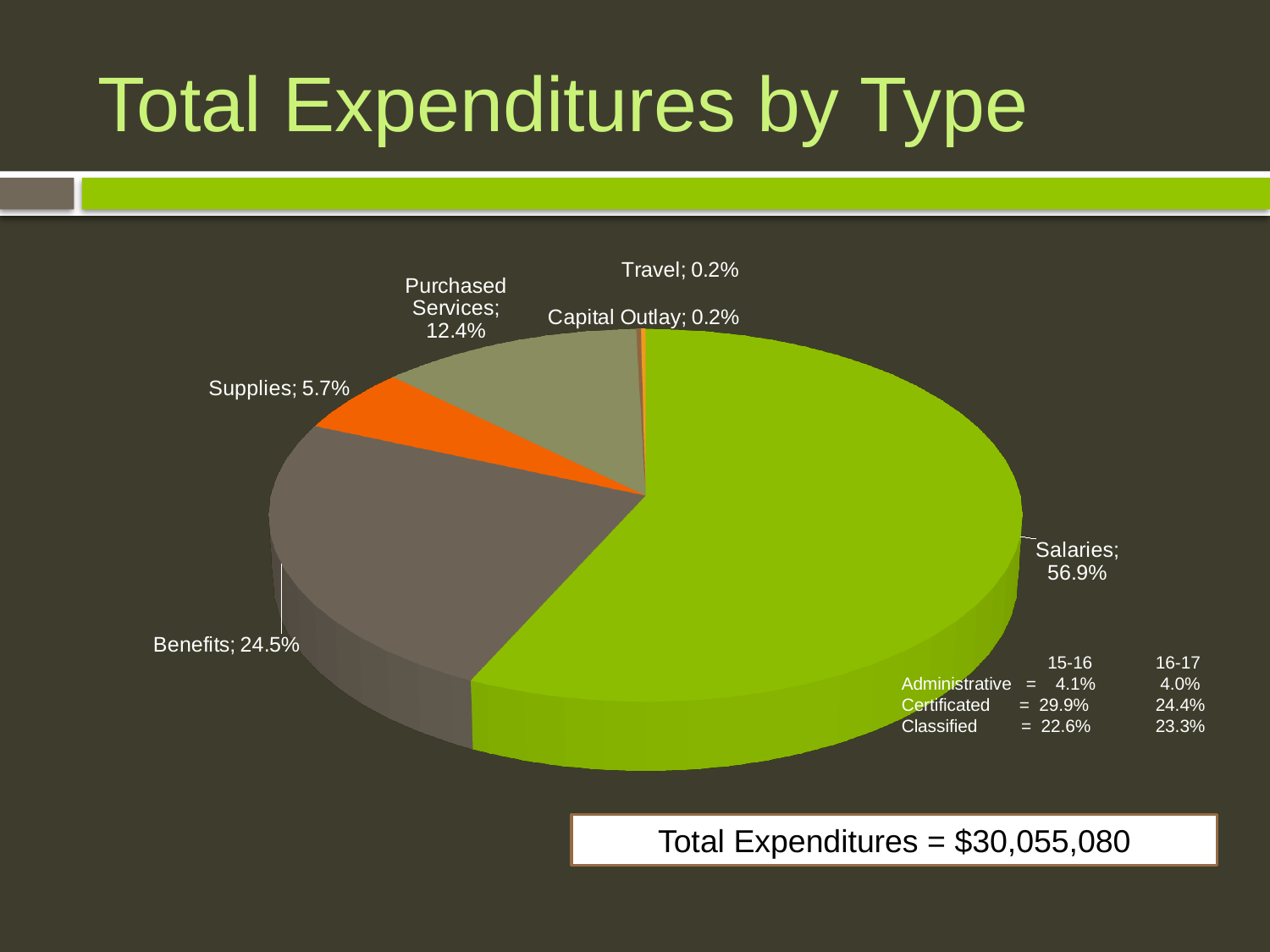

# Total Expenditures by Type

[unsupported chart]

                              15-16             16-17
Administrative   =    4.1%	 4.0%
Certificated      =  29.9%	24.4%
Classified         =  22.6%	23.3%
Total Expenditures = $30,055,080